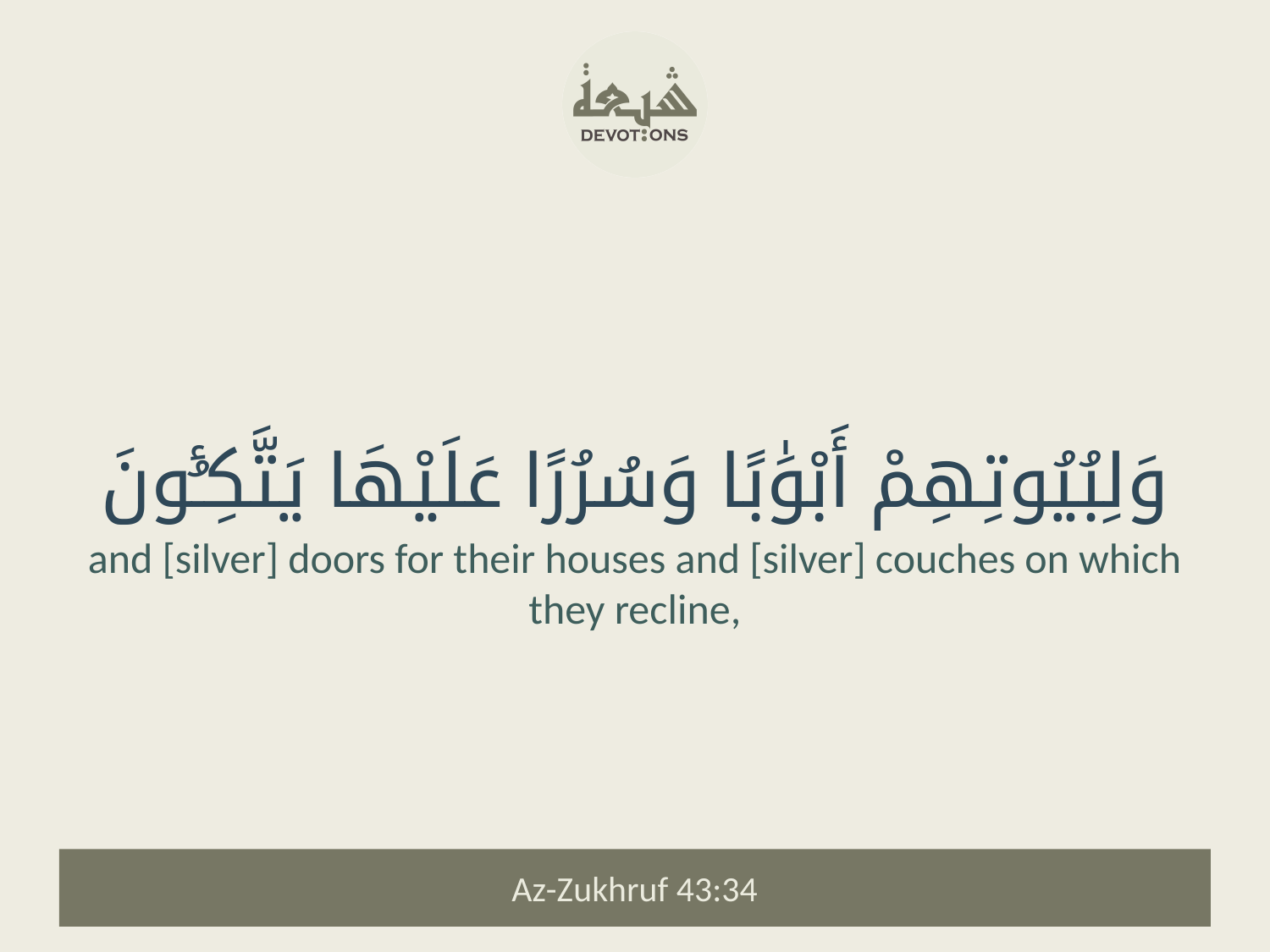

وَلِبُيُوتِهِمْ أَبْوَٰبًا وَسُرُرًا عَلَيْهَا يَتَّكِـُٔونَ
and [silver] doors for their houses and [silver] couches on which they recline,
Az-Zukhruf 43:34